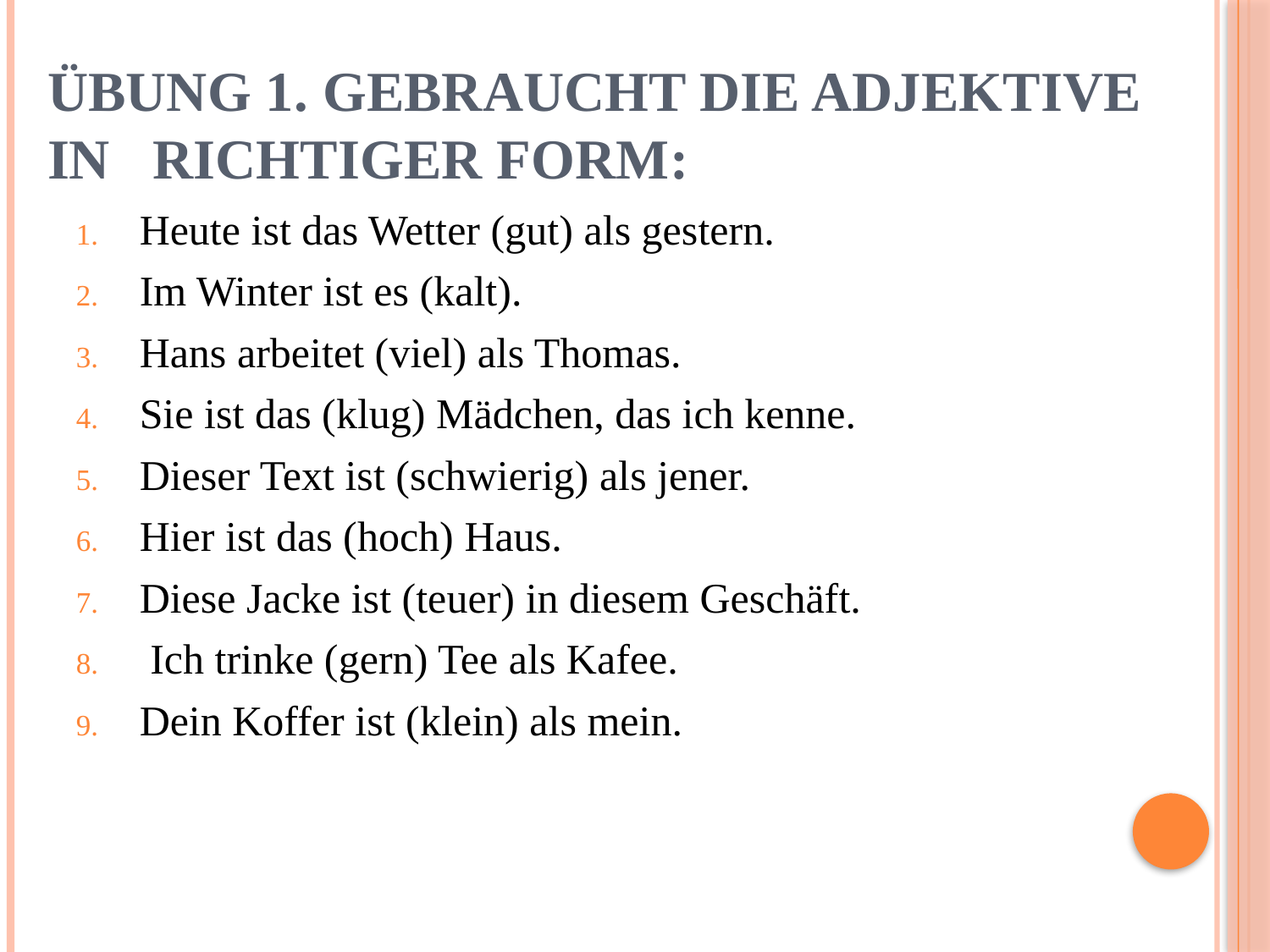

# Übung 1. Gebraucht die Adjektive in   richtiger Form:
Heute ist das Wetter (gut) als gestern.
Im Winter ist es (kalt).
Hans arbeitet (viel) als Thomas.
Sie ist das (klug) Mädchen, das ich kenne.
Dieser Text ist (schwierig) als jener.
Hier ist das (hoch) Haus.
Diese Jacke ist (teuer) in diesem Geschäft.
 Ich trinke (gern) Tee als Kafee.
Dein Koffer ist (klein) als mein.